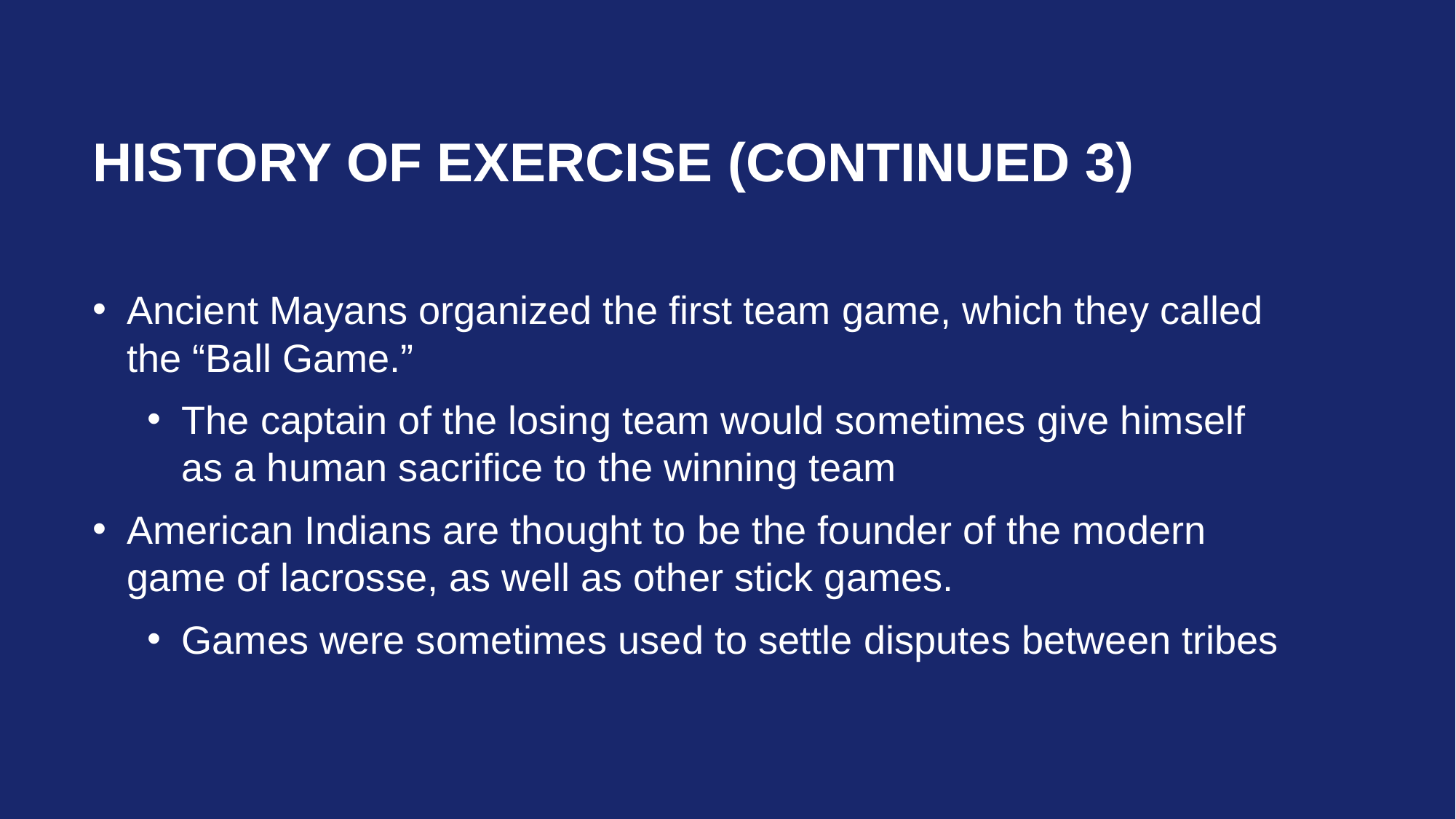

# History of exercise (Continued 3)
Ancient Mayans organized the first team game, which they called the “Ball Game.”
The captain of the losing team would sometimes give himself as a human sacrifice to the winning team
American Indians are thought to be the founder of the modern game of lacrosse, as well as other stick games.
Games were sometimes used to settle disputes between tribes